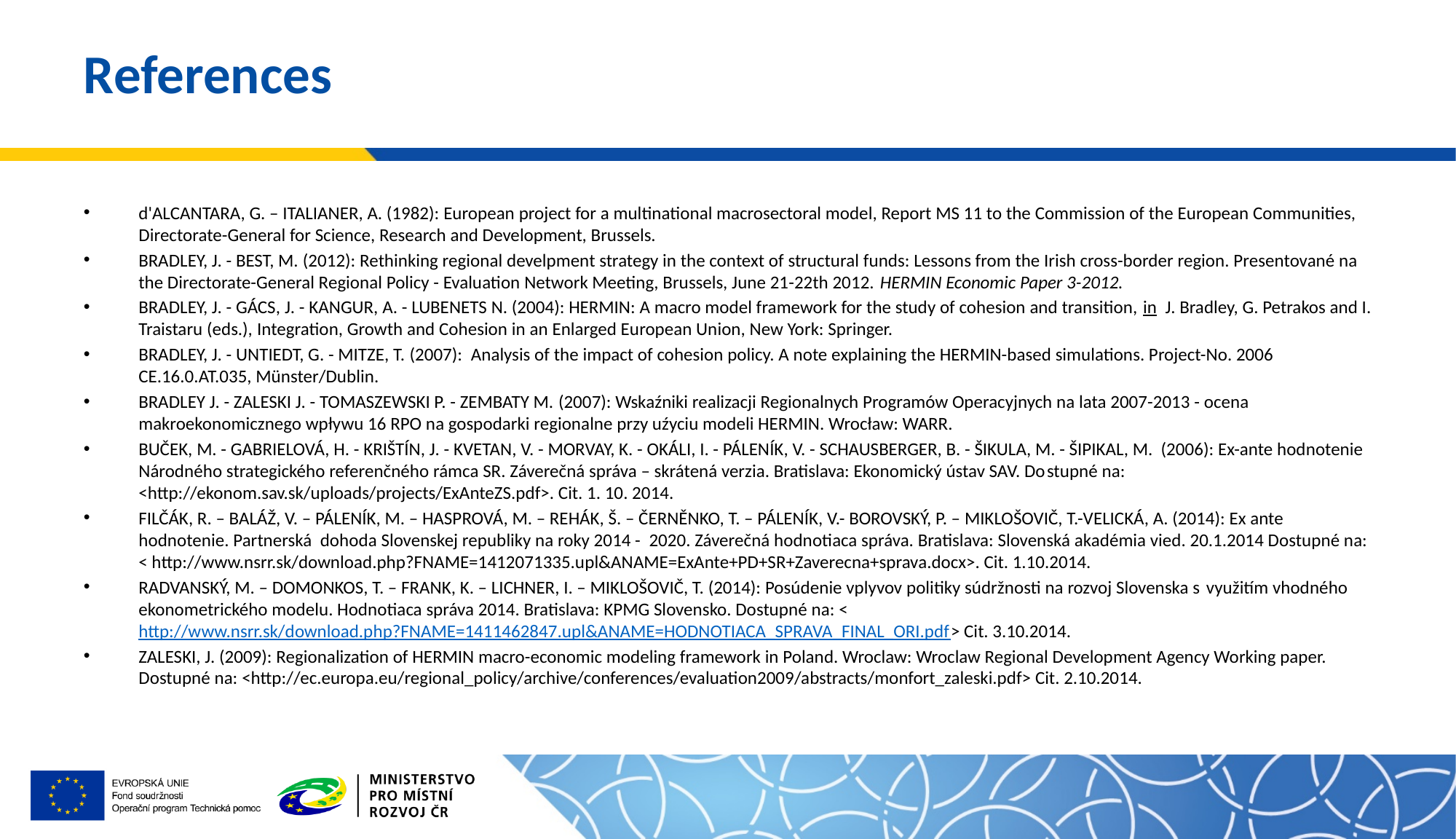

# References
d'ALCANTARA, G. – ITALIANER, A. (1982): European project for a multinational macrosectoral model, Report MS 11 to the Commission of the European Communities, Directorate-General for Science, Research and Development, Brussels.
Bradley, J. - Best, M. (2012): Rethinking regional develpment strategy in the context of structural funds: Lessons from the Irish cross-border region. Presentované na the Directorate-General Regional Policy - Evaluation Network Meeting, Brussels, June 21-22th 2012. HERMIN Economic Paper 3-2012.
Bradley, J. - Gács, J. - Kangur, A. - Lubenets N. (2004): HERMIN: A macro model framework for the study of cohesion and transition, in  J. Bradley, G. Petrakos and I. Traistaru (eds.), Integration, Growth and Cohesion in an Enlarged European Union, New York: Springer.
Bradley, J. - Untiedt, G. - Mitze, T. (2007):  Analysis of the impact of cohesion policy. A note explaining the HERMIN-based simulations. Project-No. 2006 CE.16.0.AT.035, Münster/Dublin.
Bradley J. - Zaleski J. - Tomaszewski P. - Zembaty M. (2007): Wskaźniki realizacji Regionalnych Programów Operacyjnych na lata 2007-2013 - ocena makroekonomicznego wpływu 16 RPO na gospodarki regionalne przy uźyciu modeli HERMIN. Wrocław: WARR.
BUČEK, M. - GABRIELOVÁ, H. - KRIŠTÍN, J. - KVETAN, V. - MORVAY, K. - OKÁLI, I. - PÁLENÍK, V. - SCHAUSBERGER, B. - ŠIKULA, M. - ŠIPIKAL, M.  (2006): Ex-ante hodnotenie Národného strategického referenčného rámca SR. Záverečná správa – skrátená verzia. Bratislava: Ekonomický ústav SAV. Do­stupné na: <http://ekonom.sav.sk/uploads/projects/ExAnteZS.pdf>. Cit. 1. 10. 2014.
FILČÁK, R. – BALÁŽ, V. – PÁLENÍK, M. – HASPROVÁ, M. – REHÁK, Š. – ČERNĚNKO, T. – PÁLENÍK, V.- BOROVSKÝ, P. – MIKLOŠOVIČ, T.-VELICKÁ, A. (2014): Ex ante hodnotenie. Partnerská  dohoda Slovenskej republiky na roky 2014 -  2020. Záverečná hodnotiaca správa. Bratislava: Slovenská akadémia vied. 20.1.2014 Dostupné na: < http://www.nsrr.sk/download.php?FNAME=1412071335.upl&ANAME=ExAnte+PD+SR+Zaverecna+sprava.docx>. Cit. 1.10.2014.
RADVANSKÝ, M. – DOMONKOS, T. – FRANK, K. – LICHNER, I. – MIKLOŠOVIČ, T. (2014): Posúdenie vplyvov politiky súdržnosti na rozvoj Slovenska s využitím vhodného ekonometrického modelu. Hodnotiaca správa 2014. Bratislava: KPMG Slovensko. Dostupné na: <http://www.nsrr.sk/download.php?FNAME=1411462847.upl&ANAME=HODNOTIACA_SPRAVA_FINAL_ORI.pdf> Cit. 3.10.2014.
ZALESKI, J. (2009): Regionalization of HERMIN macro-economic modeling framework in Poland. Wroclaw: Wroclaw Regional Development Agency Working paper. Dostupné na: <http://ec.europa.eu/regional_policy/archive/conferences/evaluation2009/abstracts/monfort_zaleski.pdf> Cit. 2.10.2014.